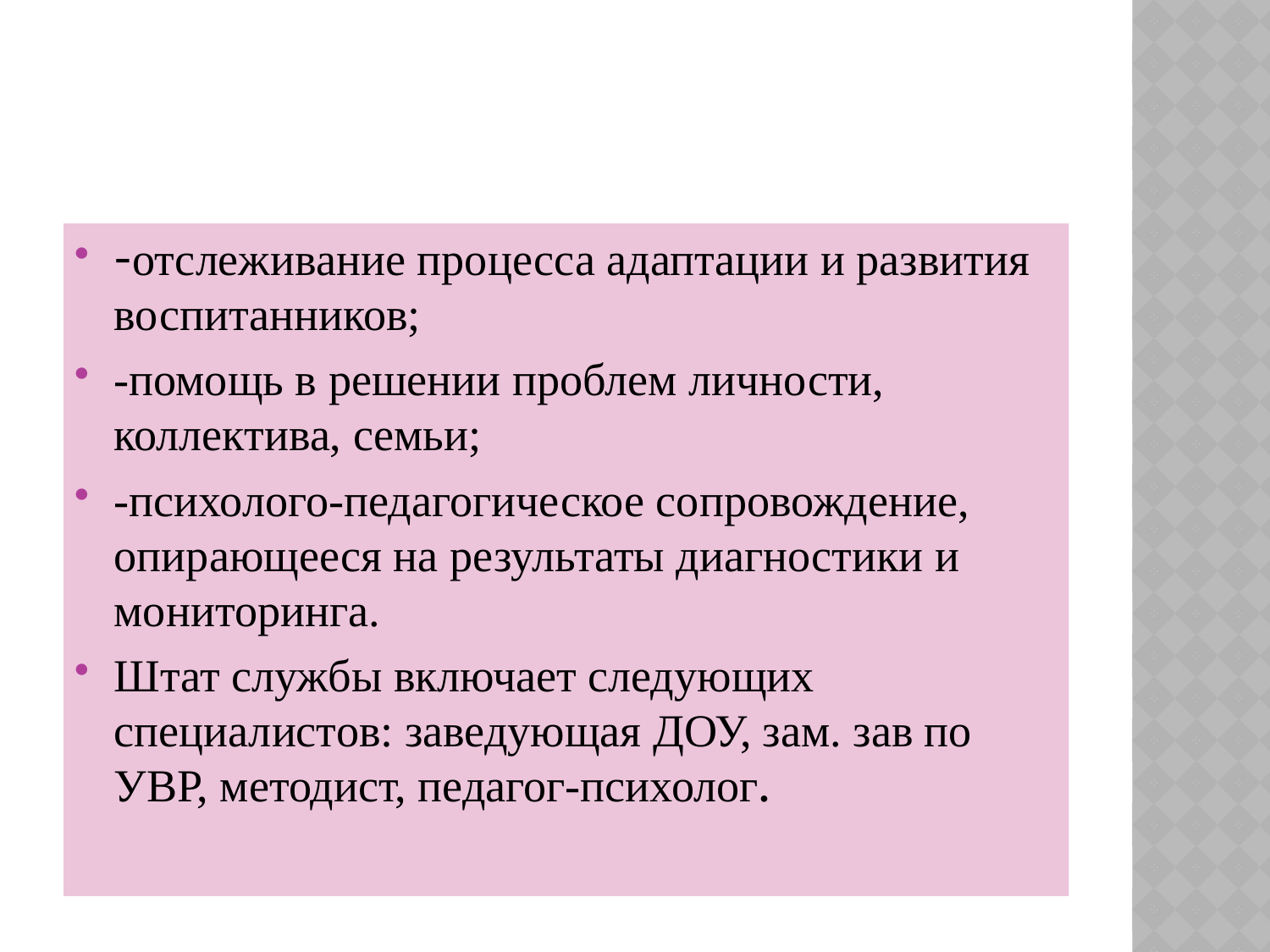

#
-отслеживание процесса адаптации и развития воспитанников;
-помощь в решении проблем личности, коллектива, семьи;
-психолого-педагогическое сопровождение, опирающееся на результаты диагностики и мониторинга.
Штат службы включает следующих специалистов: заведующая ДОУ, зам. зав по УВР, методист, педагог-психолог.